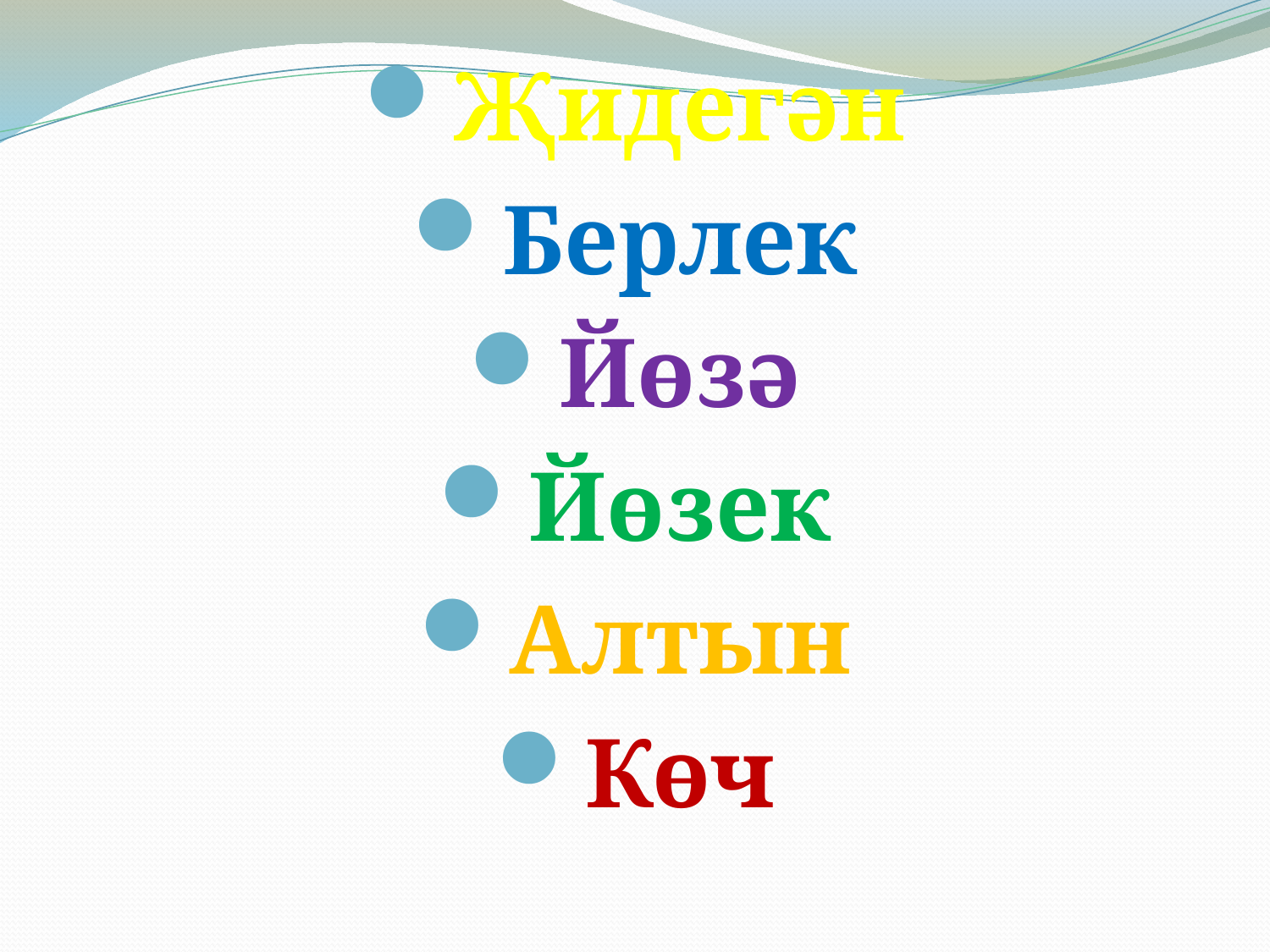

Җидегән
Берлек
Йөзә
Йөзек
Алтын
Көч

#